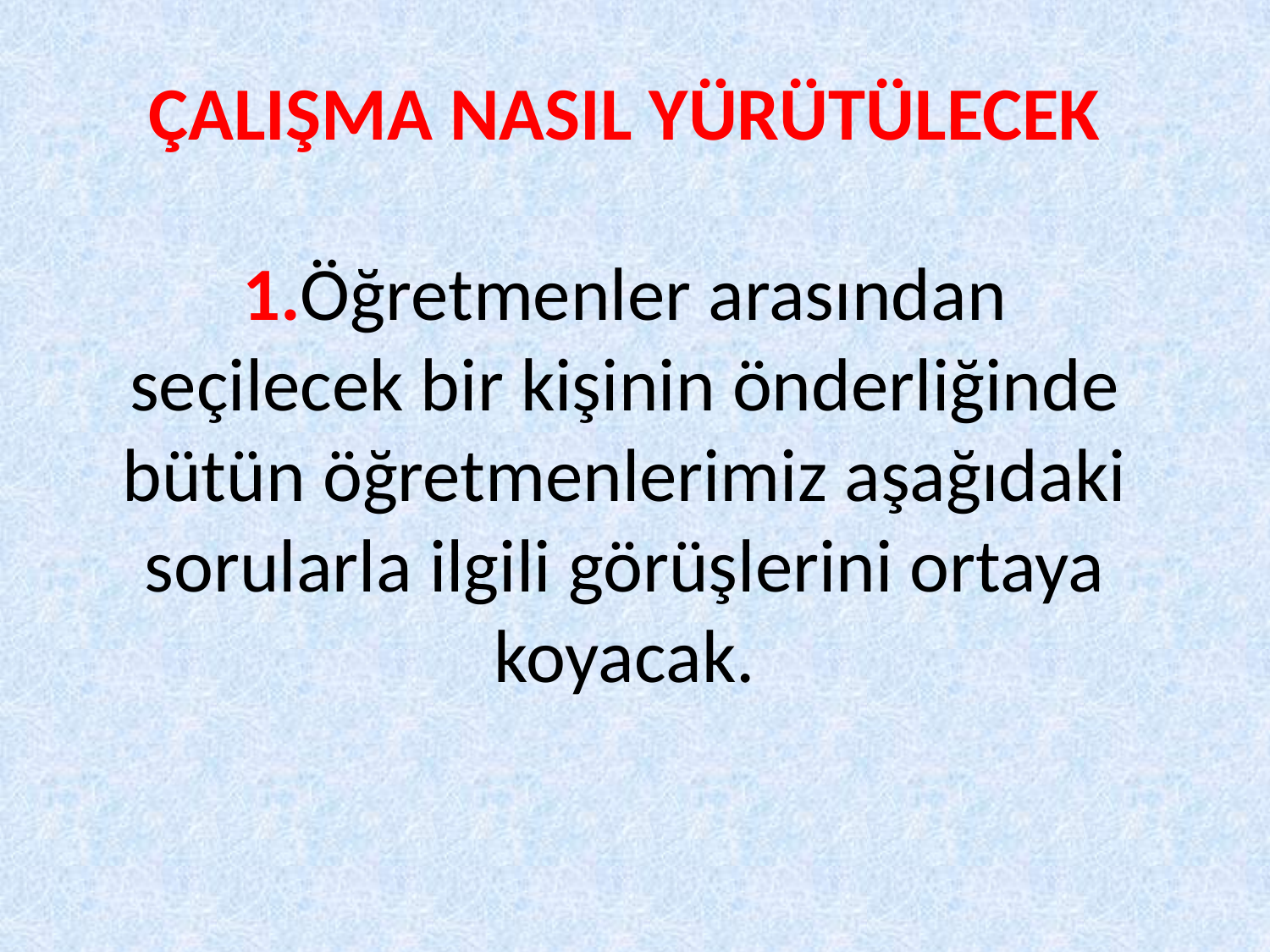

# ÇALIŞMA NASIL YÜRÜTÜLECEK 1.Öğretmenler arasından seçilecek bir kişinin önderliğinde bütün öğretmenlerimiz aşağıdaki sorularla ilgili görüşlerini ortaya koyacak.